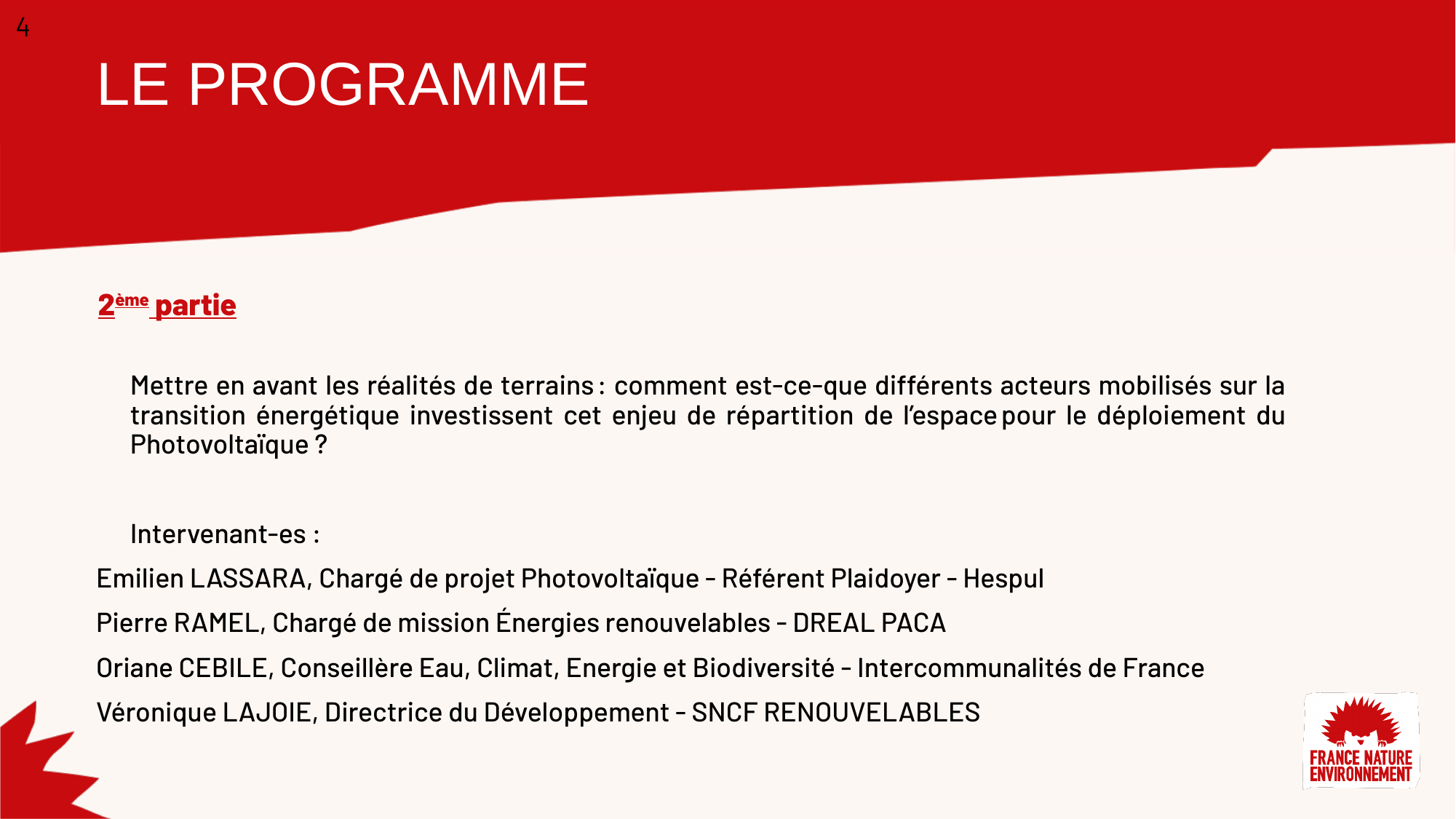

4
LE PROGRAMME
2ème partie
Mettre en avant les réalités de terrains : comment est-ce-que différents acteurs mobilisés sur la transition énergétique investissent cet enjeu de répartition de l’espace pour le déploiement du Photovoltaïque ?

Intervenant-es :
Emilien LASSARA, Chargé de projet Photovoltaïque - Référent Plaidoyer - Hespul
Pierre RAMEL, Chargé de mission Énergies renouvelables - DREAL PACA
Oriane CEBILE, Conseillère Eau, Climat, Energie et Biodiversité - Intercommunalités de France
Véronique LAJOIE, Directrice du Développement - SNCF RENOUVELABLES